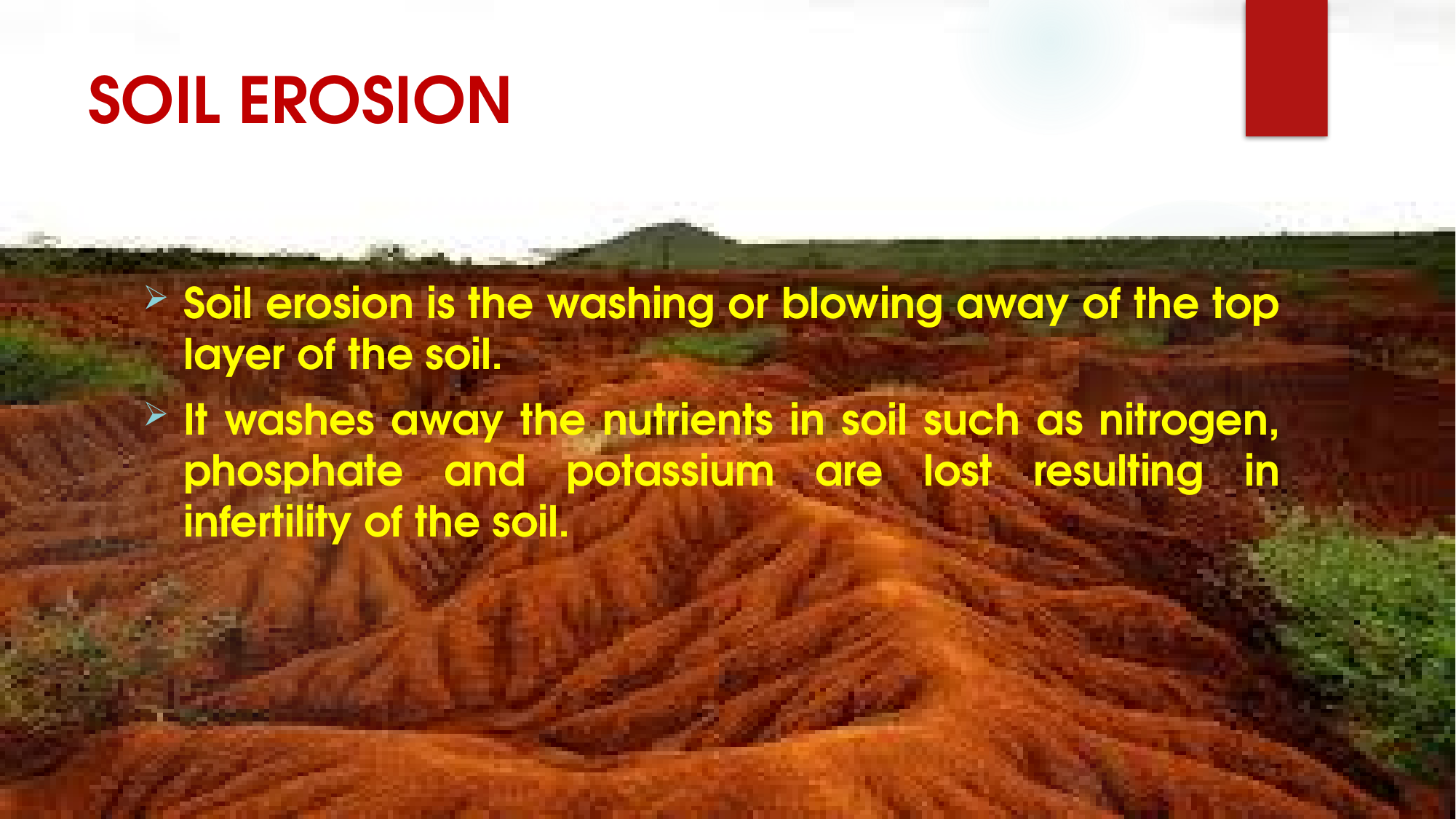

# SOIL EROSION
Soil erosion is the washing or blowing away of the top layer of the soil.
It washes away the nutrients in soil such as nitrogen, phosphate and potassium are lost resulting in infertility of the soil.